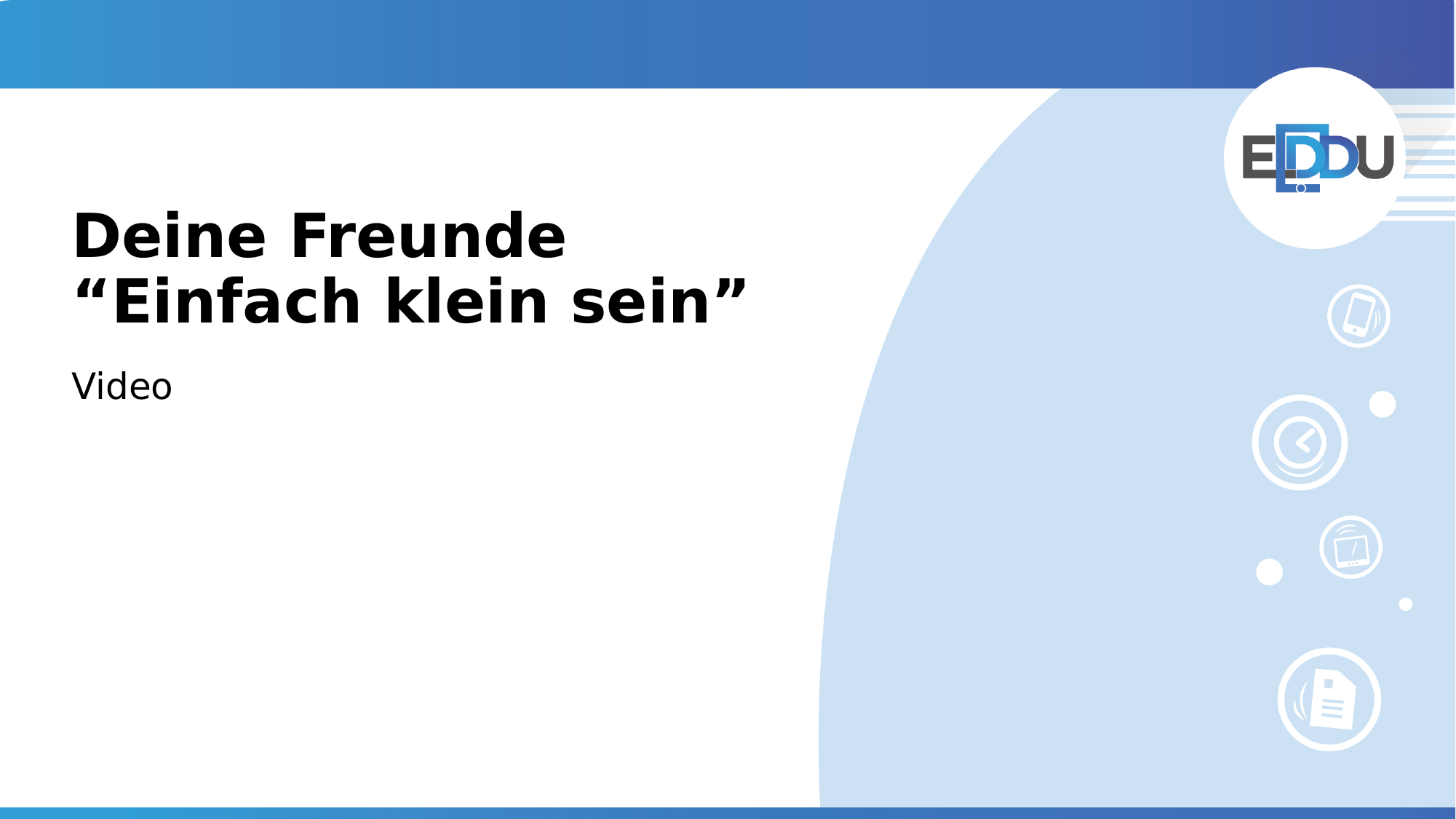

# Deine Freunde “Einfach klein sein”
Video